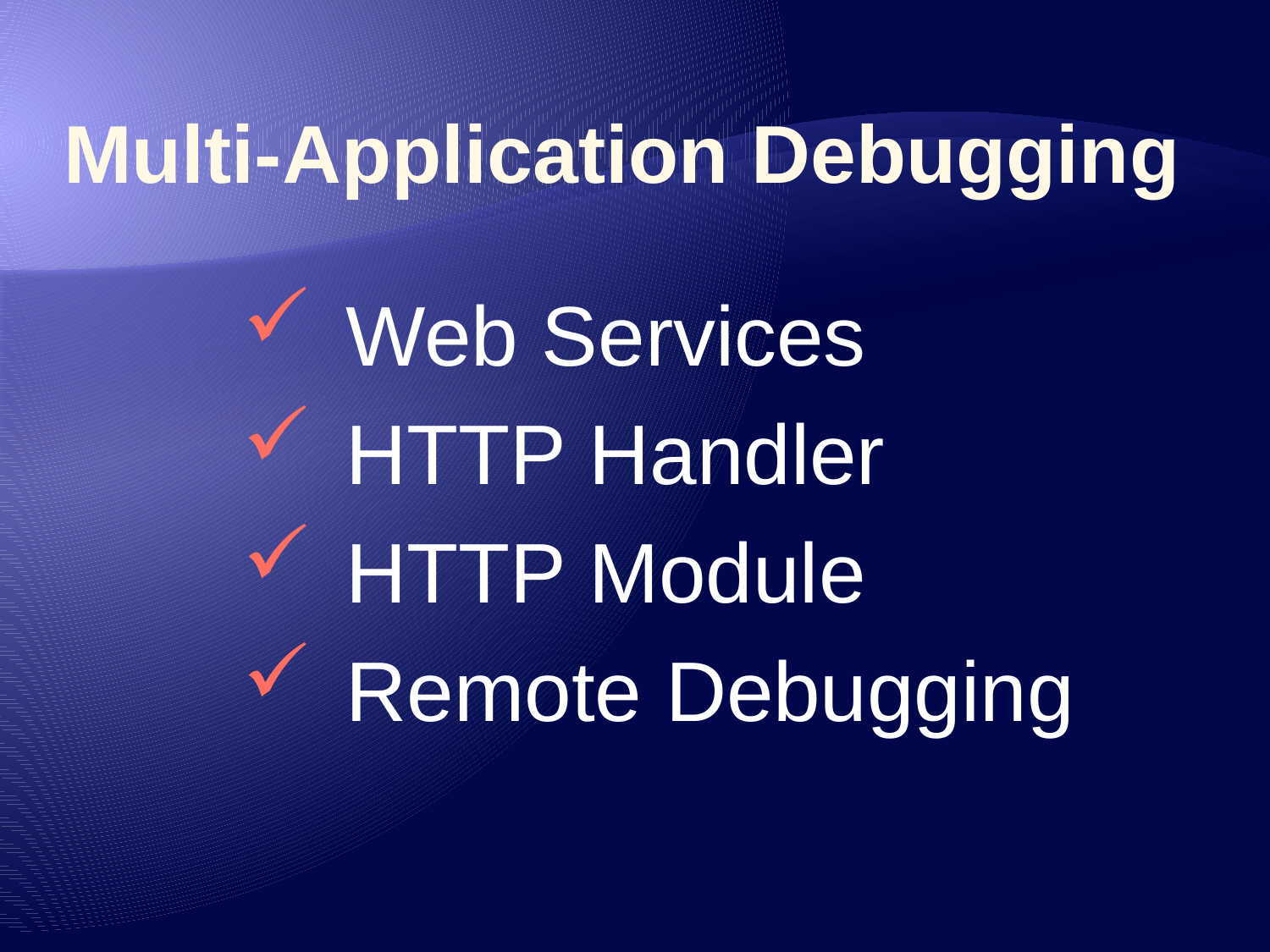

# Multi-Application Debugging
Web Services
HTTP Handler
HTTP Module
Remote Debugging